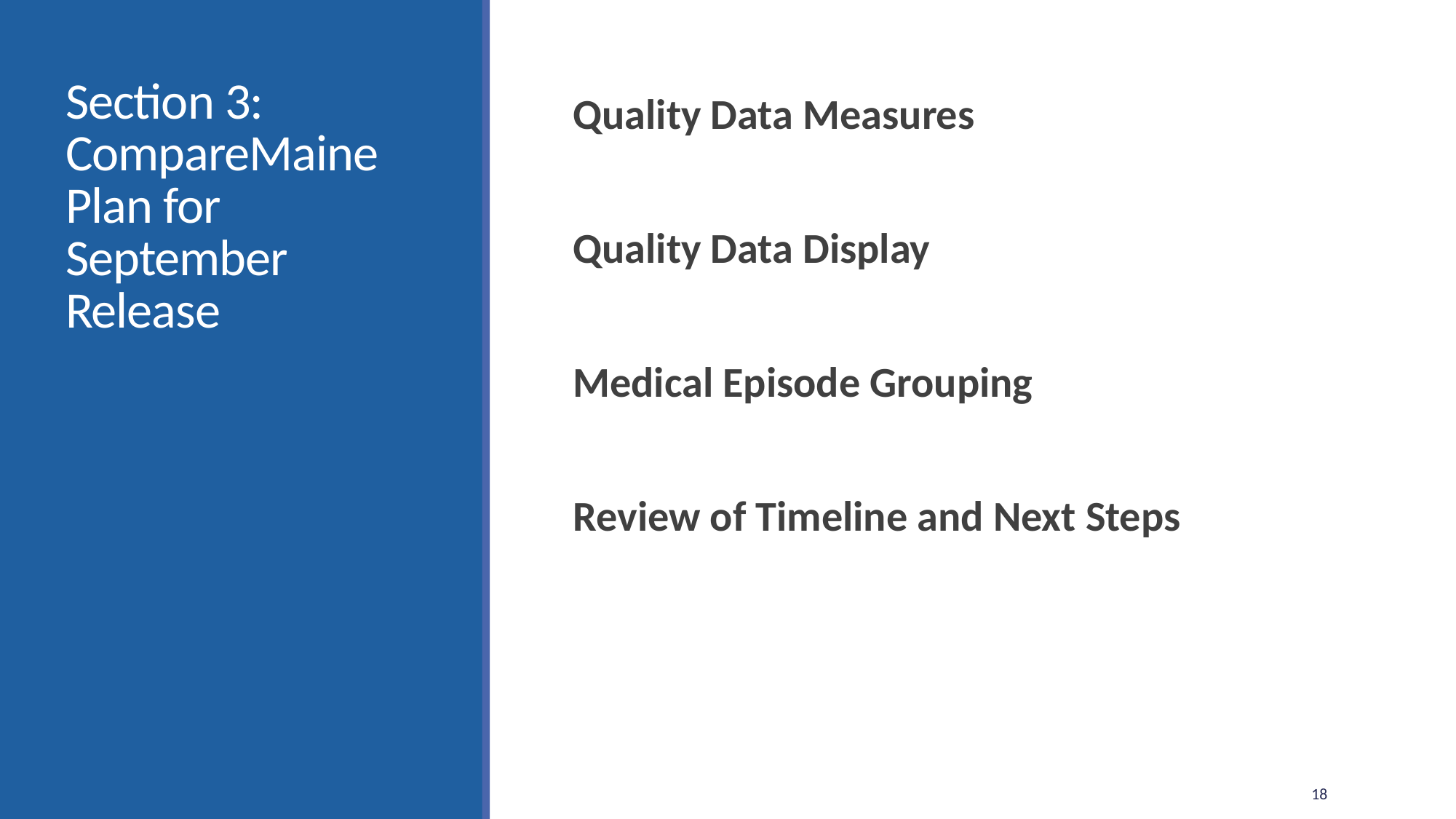

# Section 3: CompareMaine Plan for September Release
Quality Data Measures

Quality Data Display

Medical Episode Grouping

Review of Timeline and Next Steps
18